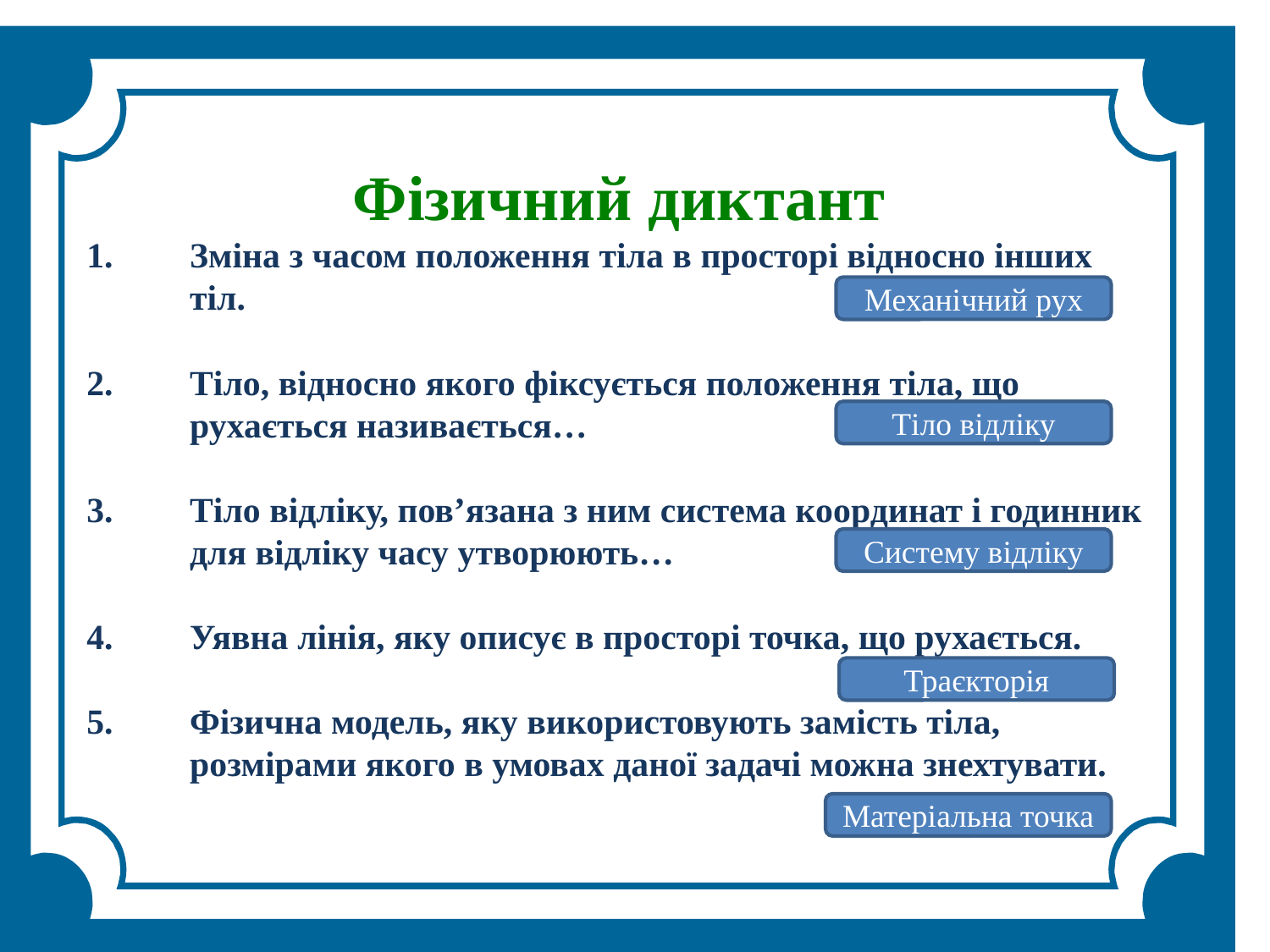

Фізичний диктант
Зміна з часом положення тіла в просторі відносно інших тіл.

Тіло, відносно якого фіксується положення тіла, що рухається називається…

Тіло відліку, пов’язана з ним система координат і годинник для відліку часу утворюють…

Уявна лінія, яку описує в просторі точка, що рухається.

Фізична модель, яку використовують замість тіла, розмірами якого в умовах даної задачі можна знехтувати.

Механічний рух
Тіло відліку
Систему відліку
Траєкторія
Матеріальна точка